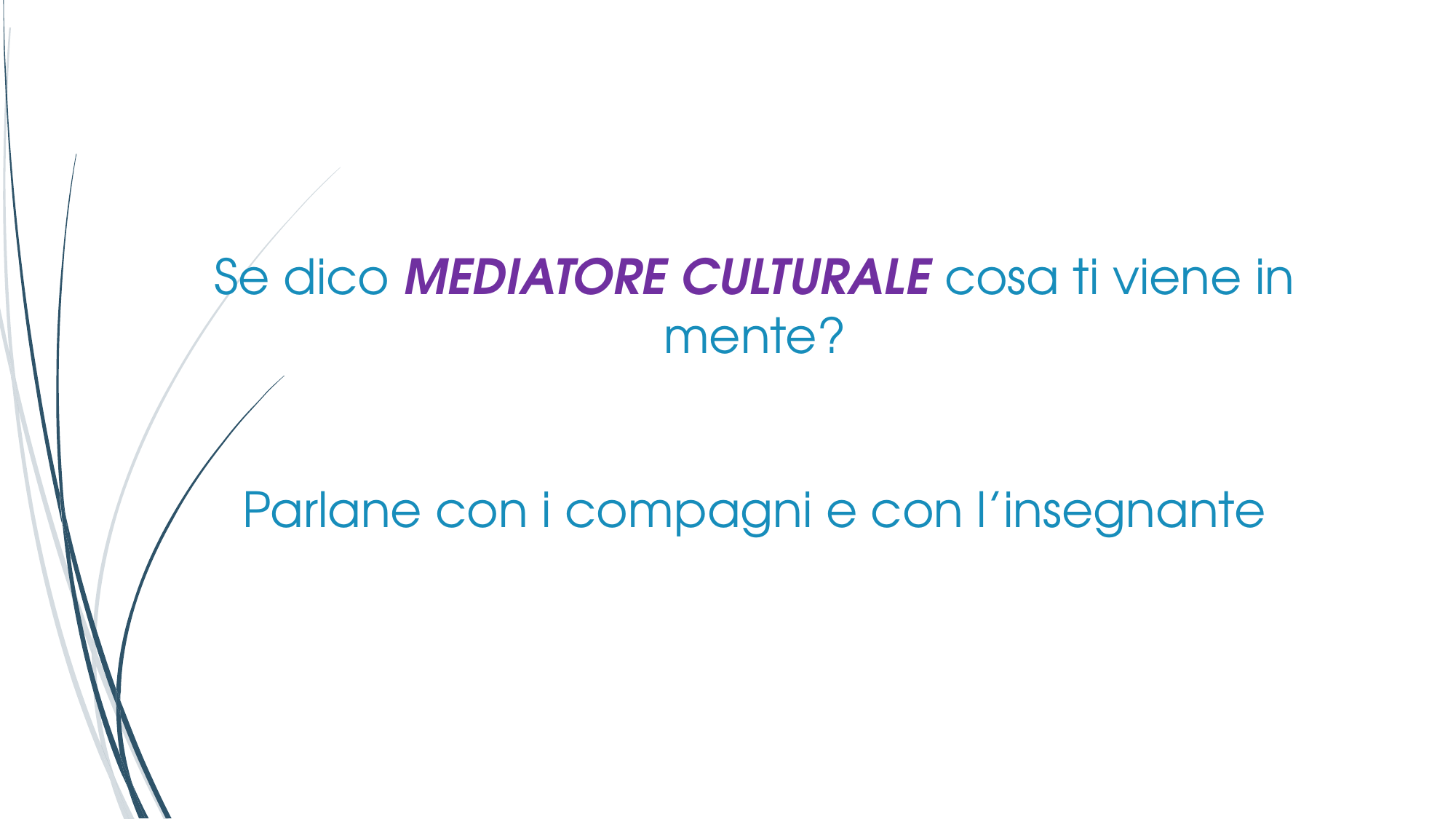

# Se dico MEDIATORE CULTURALE cosa ti viene in mente? Parlane con i compagni e con l’insegnante